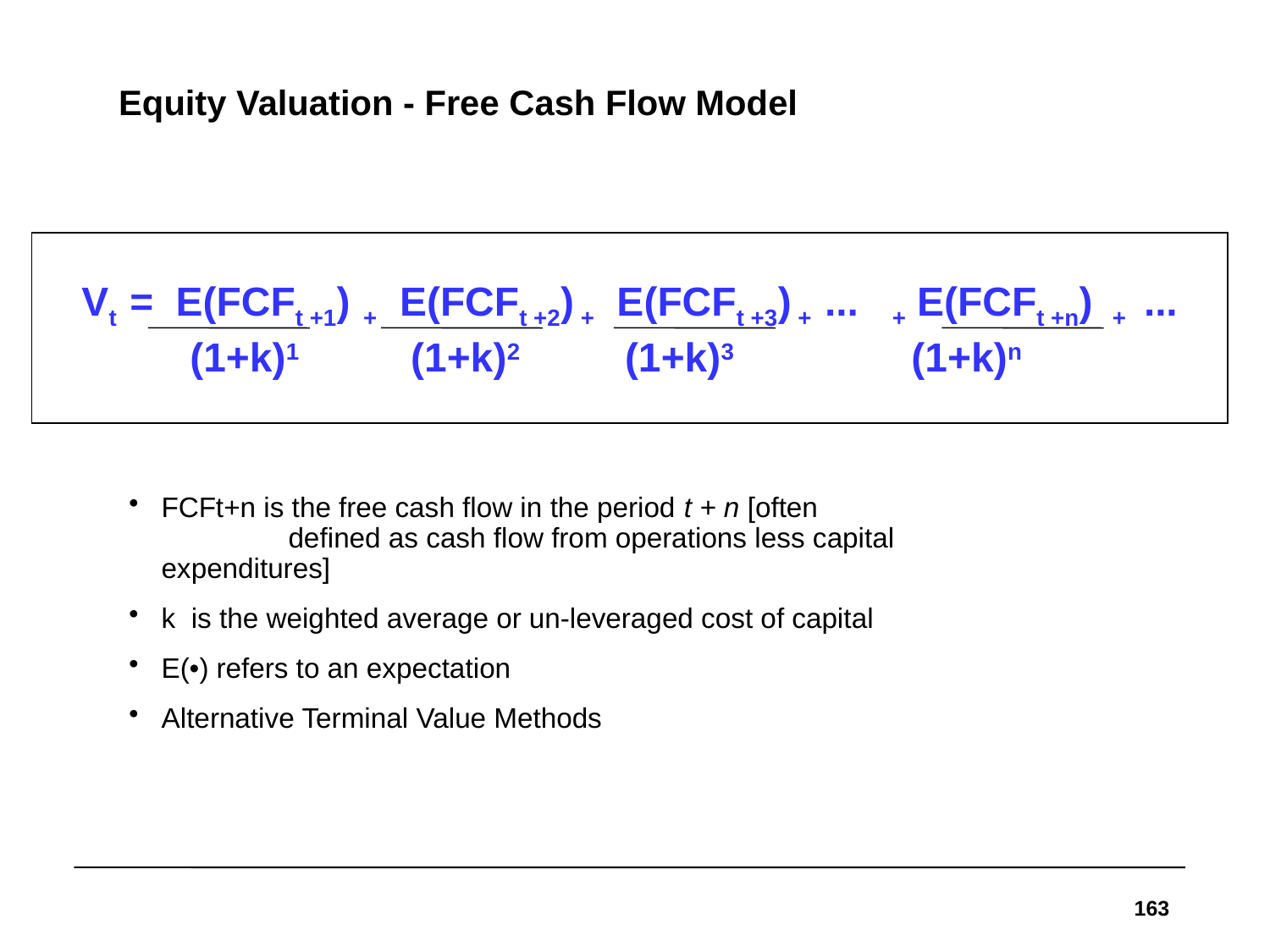

# Equity Valuation - Free Cash Flow Model
Vt  =  E(FCFt +1)  +  E(FCFt +2) +  E(FCFt +3) +  ...   + E(FCFt +n)   +  ...
             (1+k)1                 (1+k)2                (1+k)3                           (1+k)n

FCFt+n is the free cash flow in the period t + n [often 			defined as cash flow from operations less capital 		expenditures]
k  is the weighted average or un-leveraged cost of capital
E(•) refers to an expectation
Alternative Terminal Value Methods